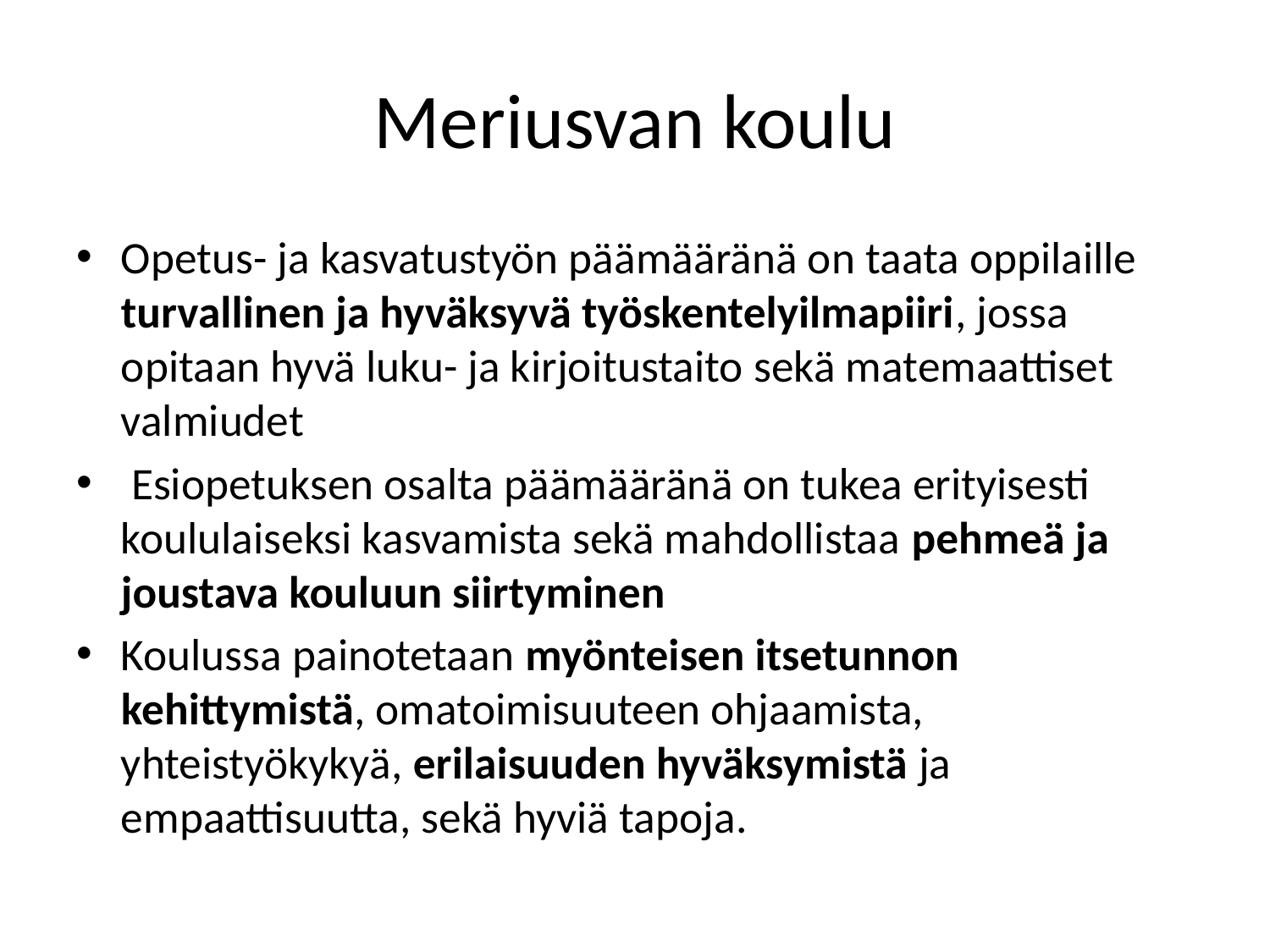

# Meriusvan koulu
Opetus- ja kasvatustyön päämääränä on taata oppilaille turvallinen ja hyväksyvä työskentelyilmapiiri, jossa opitaan hyvä luku- ja kirjoitustaito sekä matemaattiset valmiudet
 Esiopetuksen osalta päämääränä on tukea erityisesti koululaiseksi kasvamista sekä mahdollistaa pehmeä ja joustava kouluun siirtyminen
Koulussa painotetaan myönteisen itsetunnon kehittymistä, omatoimisuuteen ohjaamista, yhteistyökykyä, erilaisuuden hyväksymistä ja empaattisuutta, sekä hyviä tapoja.